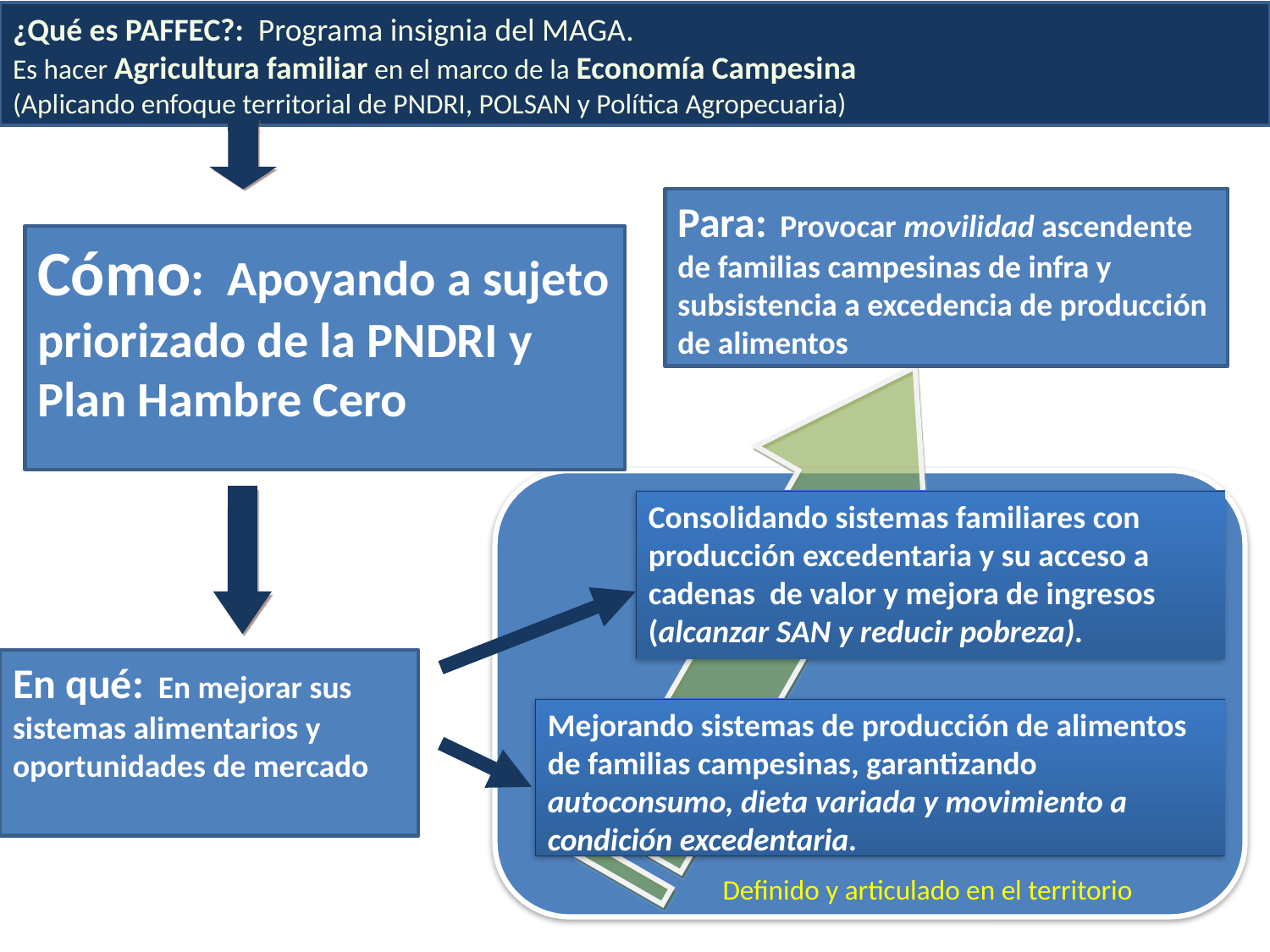

¿Qué es PAFFEC?:  Programa insignia del MAGA.
Es hacer Agricultura familiar en el marco de la Economía Campesina
(Aplicando enfoque territorial de PNDRI, POLSAN y Política Agropecuaria)

Para:  Provocar movilidad ascendente de familias campesinas de infra y subsistencia a excedencia de producción de alimentos
Cómo:  Apoyando a sujeto priorizado de la PNDRI y Plan Hambre Cero

Consolidando sistemas familiares con producción excedentaria y su acceso a cadenas  de valor y mejora de ingresos (alcanzar SAN y reducir pobreza).

En qué:  En mejorar sus sistemas alimentarios y oportunidades de mercado
Mejorando sistemas de producción de alimentos de familias campesinas, garantizando autoconsumo, dieta variada y movimiento a condición excedentaria.

Definido y articulado en el territorio